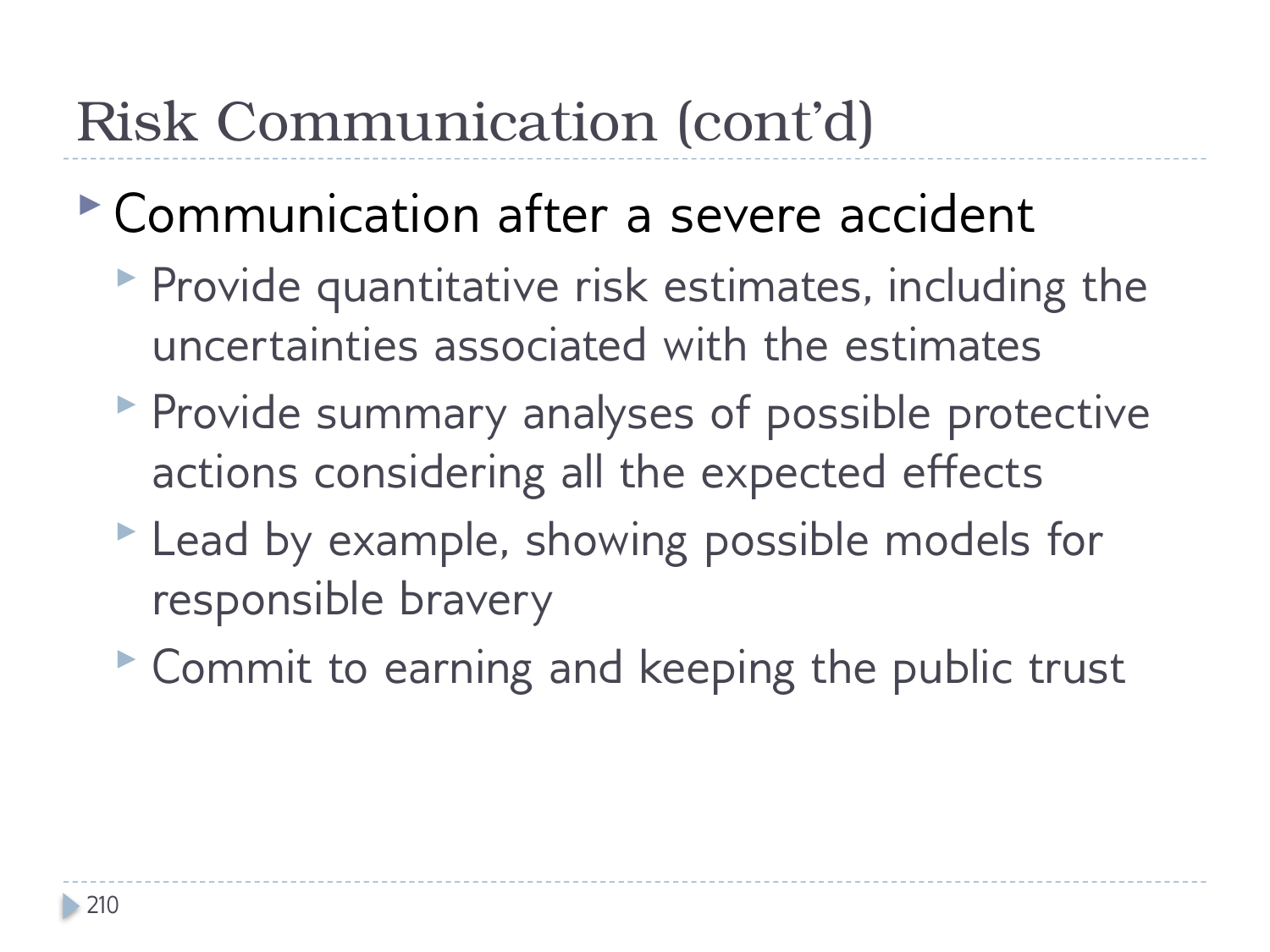

# Risk Communication (cont’d)
Communication after a severe accident
Provide quantitative risk estimates, including the uncertainties associated with the estimates
Provide summary analyses of possible protective actions considering all the expected effects
Lead by example, showing possible models for responsible bravery
Commit to earning and keeping the public trust

210